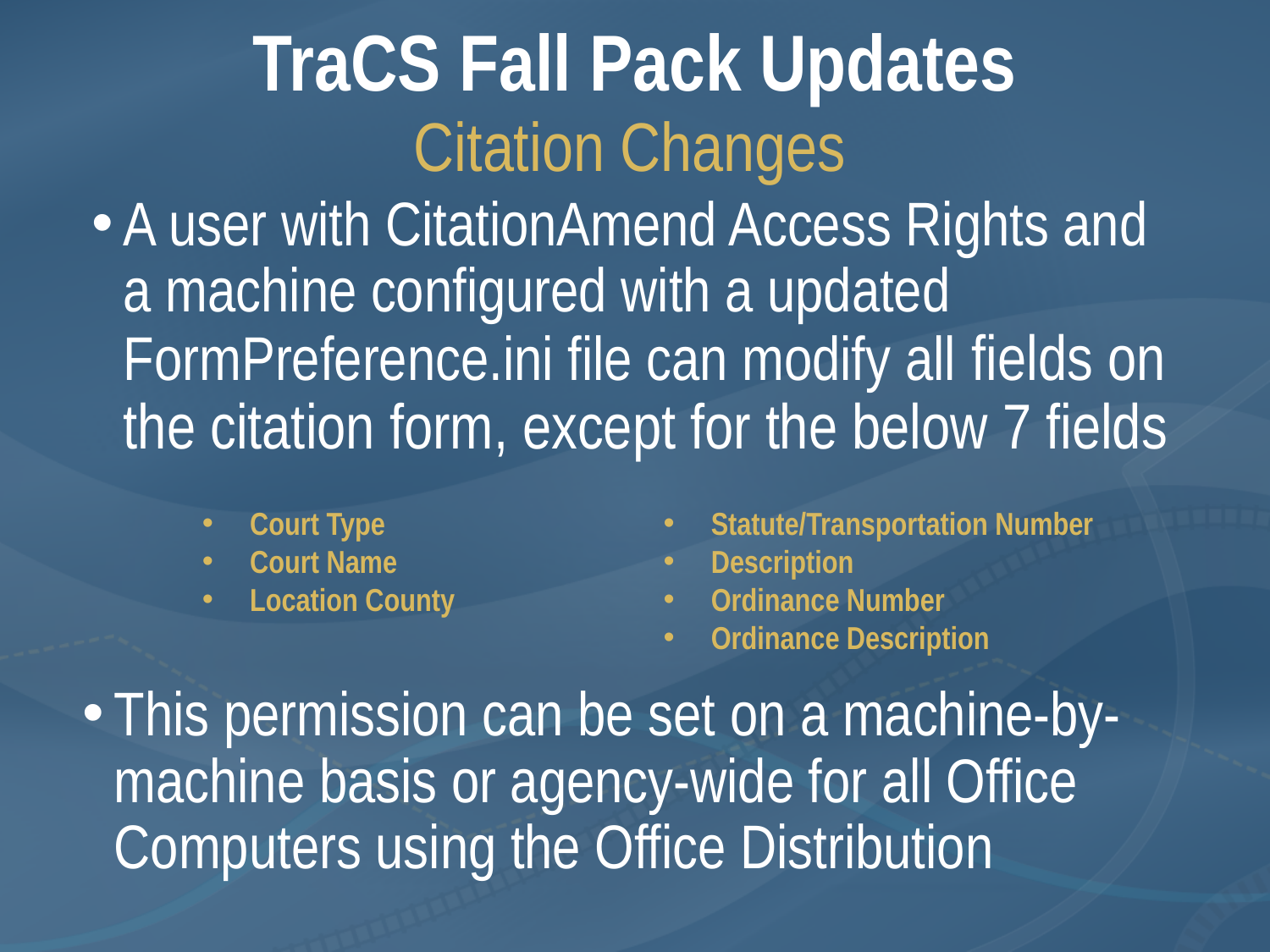

# TraCS Fall Pack Updates
Citation Changes

A user with CitationAmend Access Rights and a machine configured with a updated FormPreference.ini file can modify all fields on the citation form, except for the below 7 fields
Court Type
Court Name
Location County
Statute/Transportation Number
Description
Ordinance Number
Ordinance Description
This permission can be set on a machine-by-machine basis or agency-wide for all Office Computers using the Office Distribution